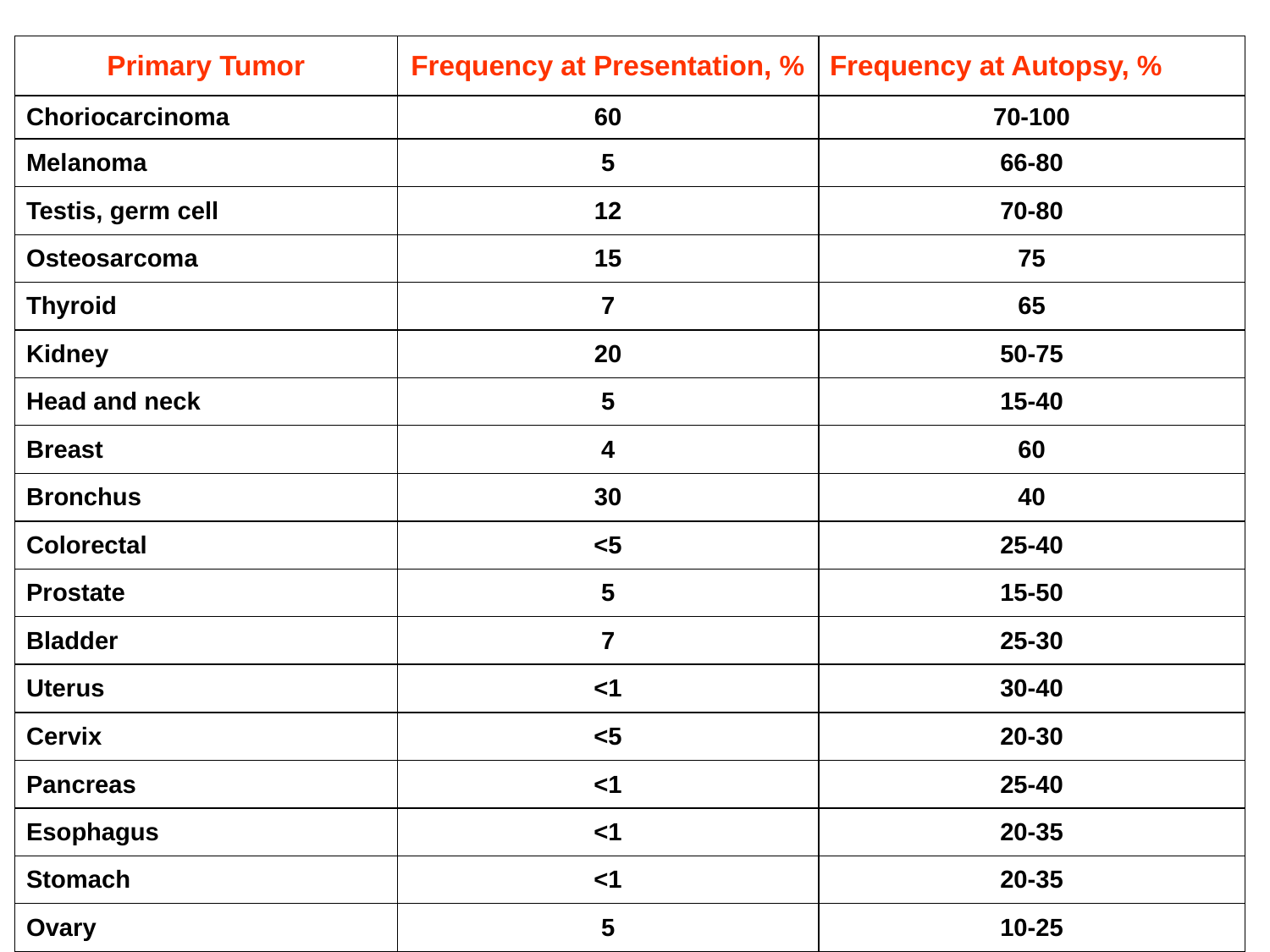

| Primary Tumor | Frequency at Presentation, % | Frequency at Autopsy, % |
| --- | --- | --- |
| Choriocarcinoma | 60 | 70-100 |
| Melanoma | 5 | 66-80 |
| Testis, germ cell | 12 | 70-80 |
| Osteosarcoma | 15 | 75 |
| Thyroid | 7 | 65 |
| Kidney | 20 | 50-75 |
| Head and neck | 5 | 15-40 |
| Breast | 4 | 60 |
| Bronchus | 30 | 40 |
| Colorectal | <5 | 25-40 |
| Prostate | 5 | 15-50 |
| Bladder | 7 | 25-30 |
| Uterus | <1 | 30-40 |
| Cervix | <5 | 20-30 |
| Pancreas | <1 | 25-40 |
| Esophagus | <1 | 20-35 |
| Stomach | <1 | 20-35 |
| Ovary | 5 | 10-25 |